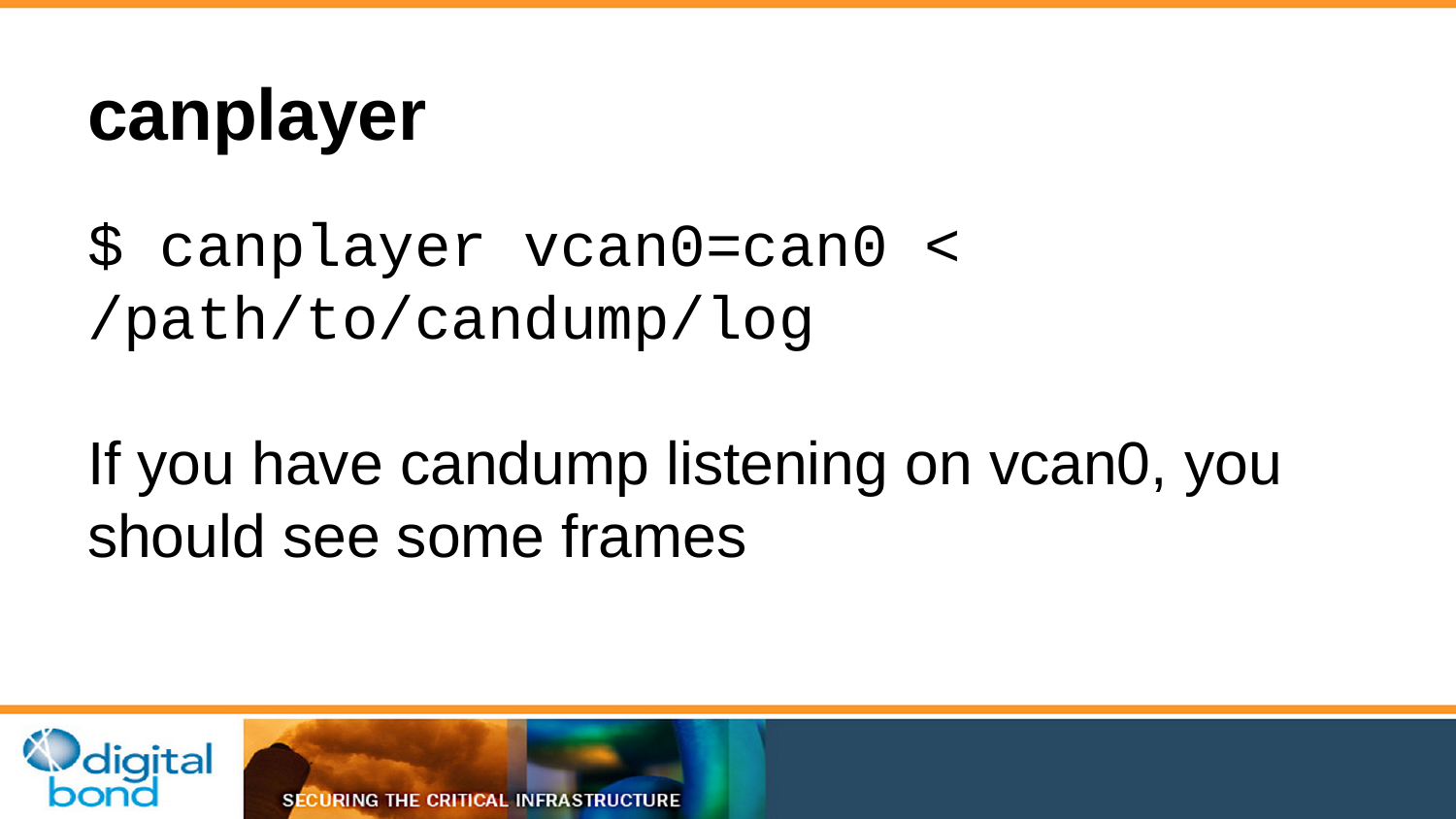

# canplayer
$ canplayer vcan0=can0 < /path/to/candump/log

If you have candump listening on vcan0, you should see some frames